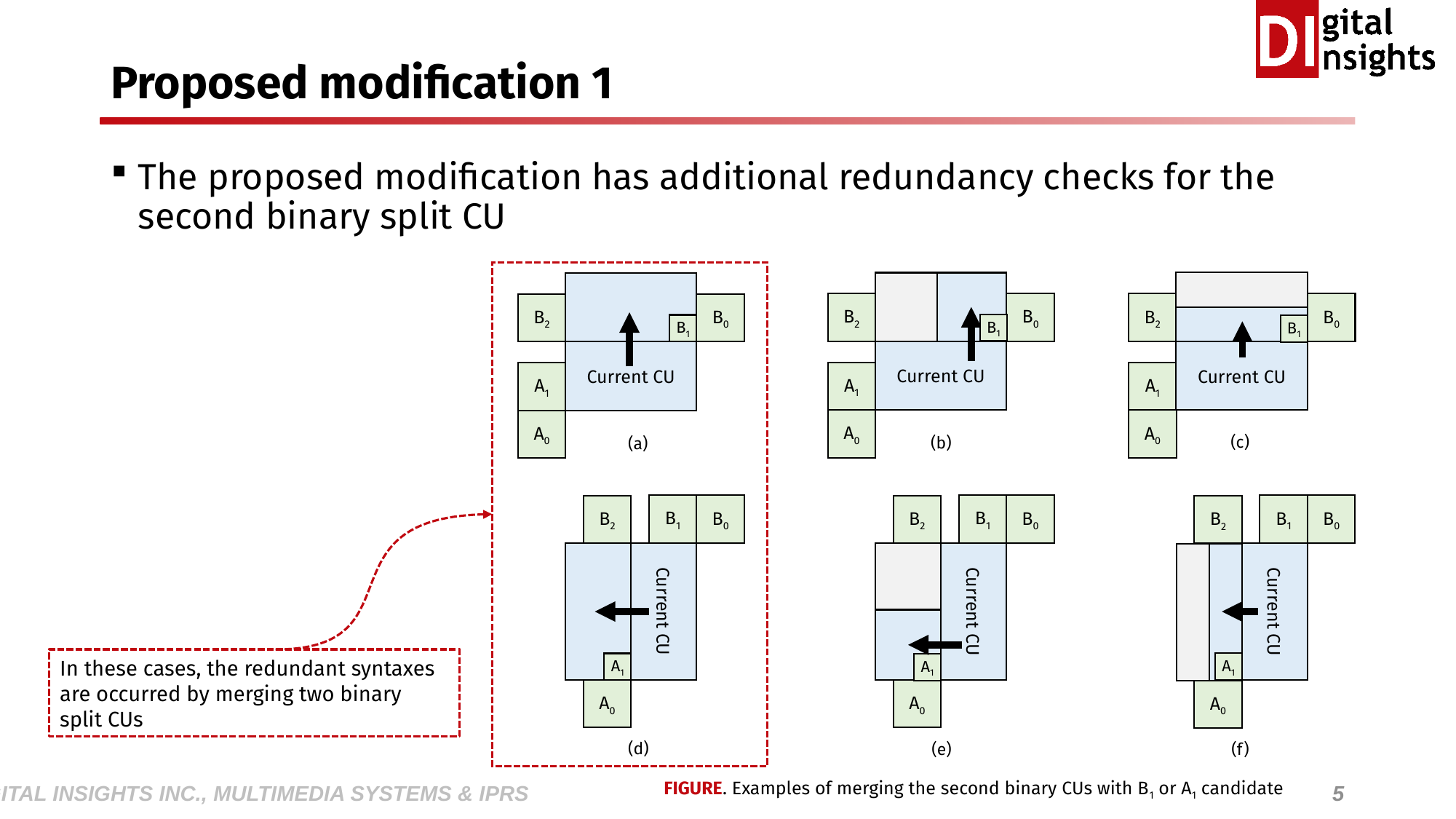

# Proposed modification 1
The proposed modification has additional redundancy checks for the second binary split CU

B2
B0
B2
B0
B2
B0

B1
B1
B1
Current CU
Current CU
Current CU
A1
A1
A1
A0
A0
A0
B1
B1
B0
B0
B1
B0
B2
B2
B2

Current CU
Current CU

Current CU

A1
A1
A1
A0
A0
A0
(c)
(b)
(a)
In these cases, the redundant syntaxes are occurred by merging two binary split CUs
(d)
(f)
(e)
FIGURE. Examples of merging the second binary CUs with B1 or A1 candidate
5